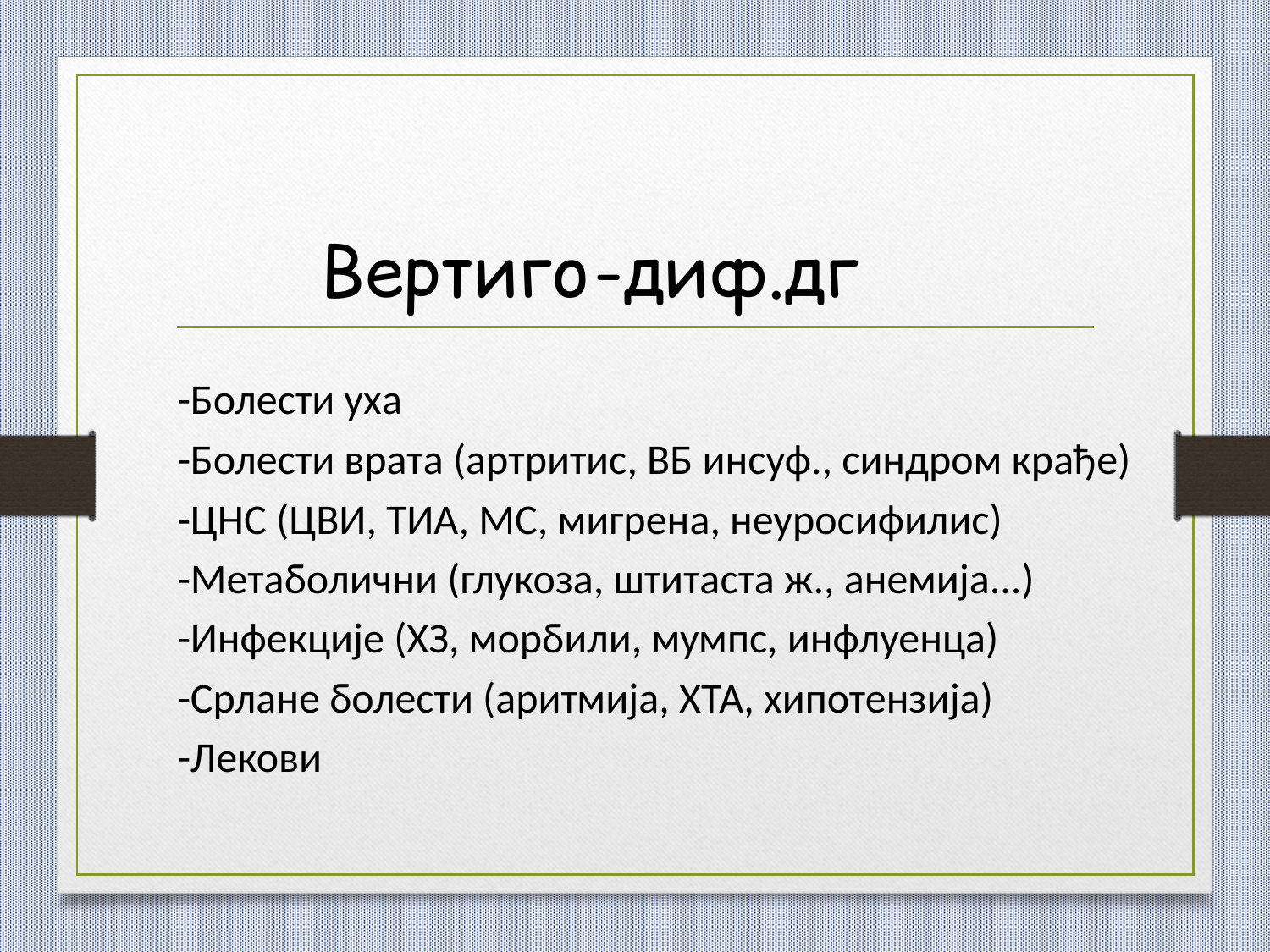

Вертиго-диф.дг
-Болести уха
-Болести врата (артритис, ВБ инсуф., синдром крађе)
-ЦНС (ЦВИ, ТИА, МС, мигрена, неуросифилис)
-Метаболични (глукоза, штитаста ж., анемија...)
-Инфекције (ХЗ, морбили, мумпс, инфлуенца)
-Срлане болести (аритмија, ХТА, хипотензија)
-Лекови